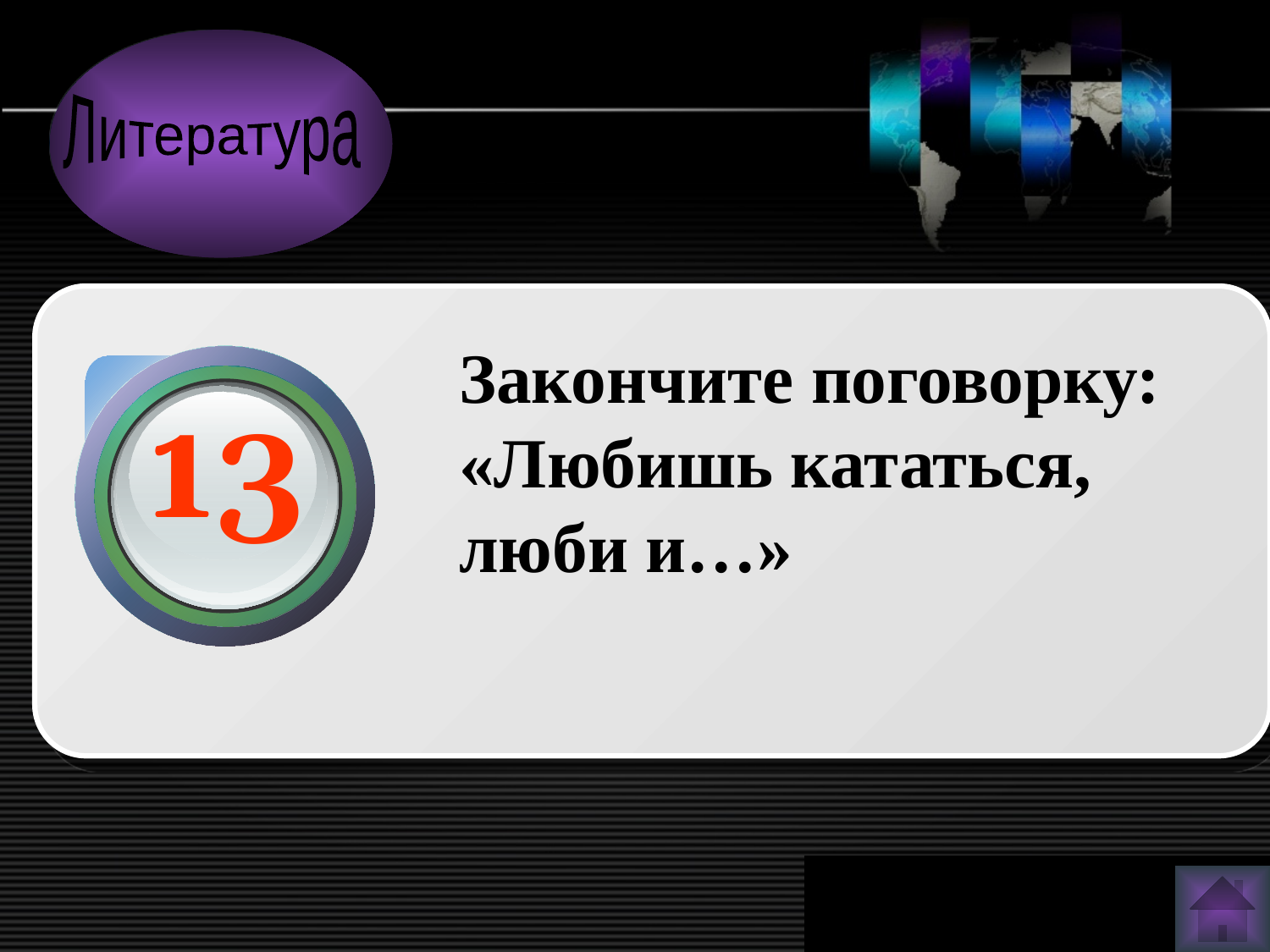

Литература

Закончите поговорку: «Любишь кататься, люби и…»

13

www.themegallery.com